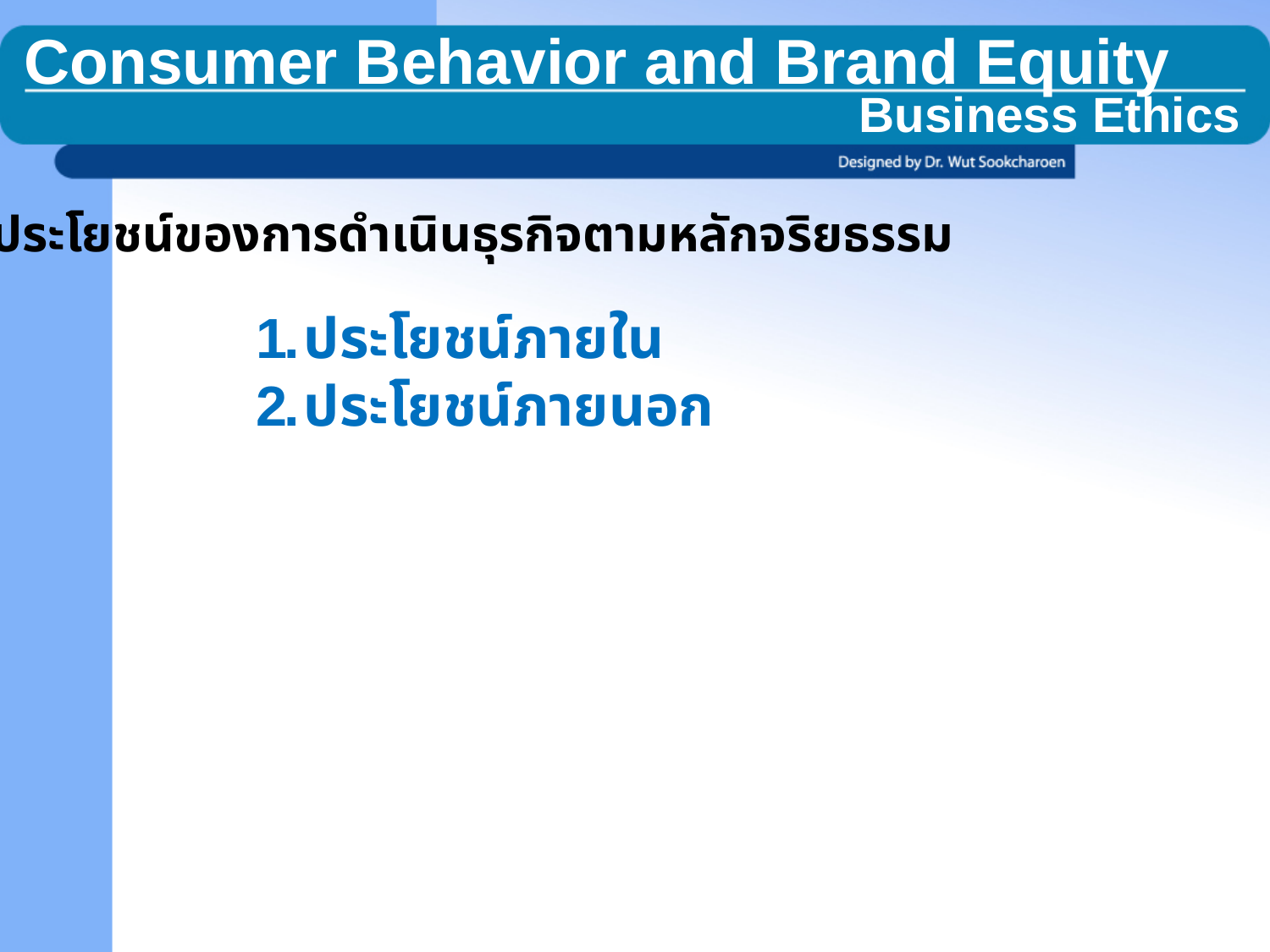

Consumer Behavior and Brand Equity
Business Ethics
ประโยชน์ของการดำเนินธุรกิจตามหลักจริยธรรม
ประโยชน์ภายใน
ประโยชน์ภายนอก